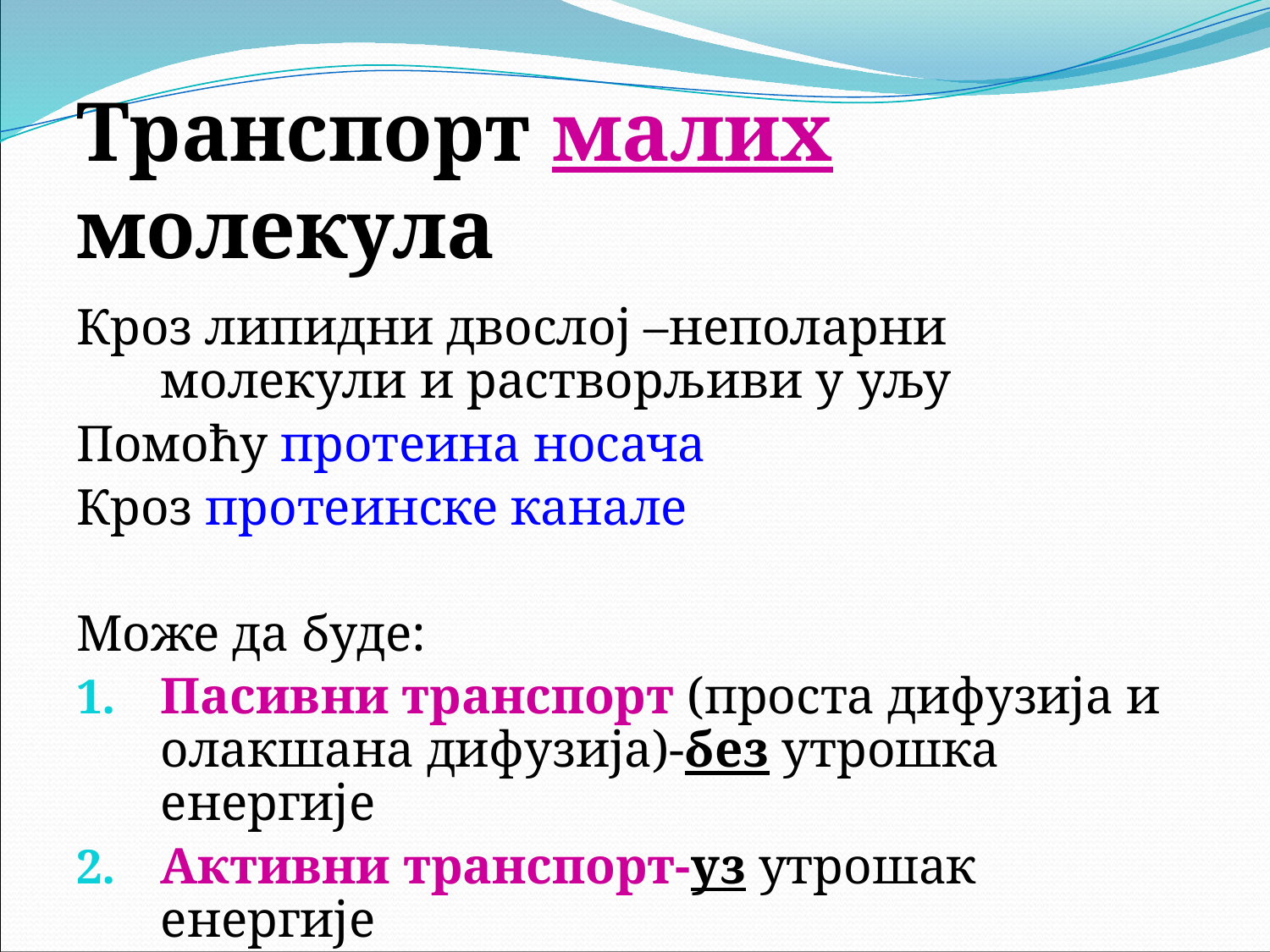

Транспорт малих молекула
Кроз липидни двослој –неполарни молекули и растворљиви у уљу
Помоћу протеина носача
Кроз протеинске канале

Може да буде:
Пасивни транспорт (проста дифузија и олакшана дифузија)-без утрошка енергије
Активни транспорт-уз утрошак енергије